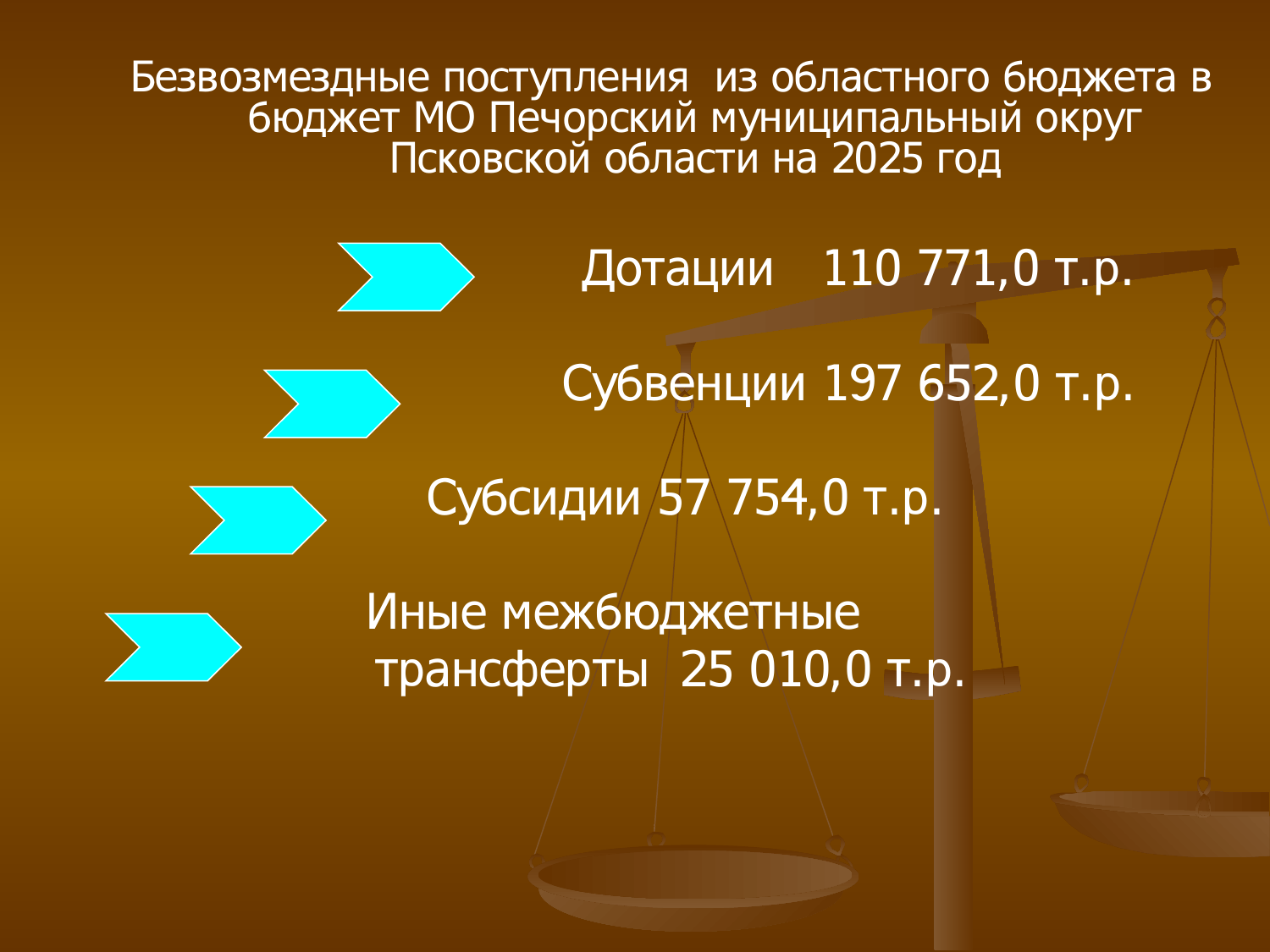

Безвозмездные поступления  из областного бюджета в бюджет МО Печорский муниципальный округ Псковской области на 2025 год

                              Дотации   110 771,0 т.р.

                       Субвенции 197 652,0 т.р.

                    Субсидии 57 754,0 т.р.

                Иные межбюджетные
трансферты  25 010,0 т.р.